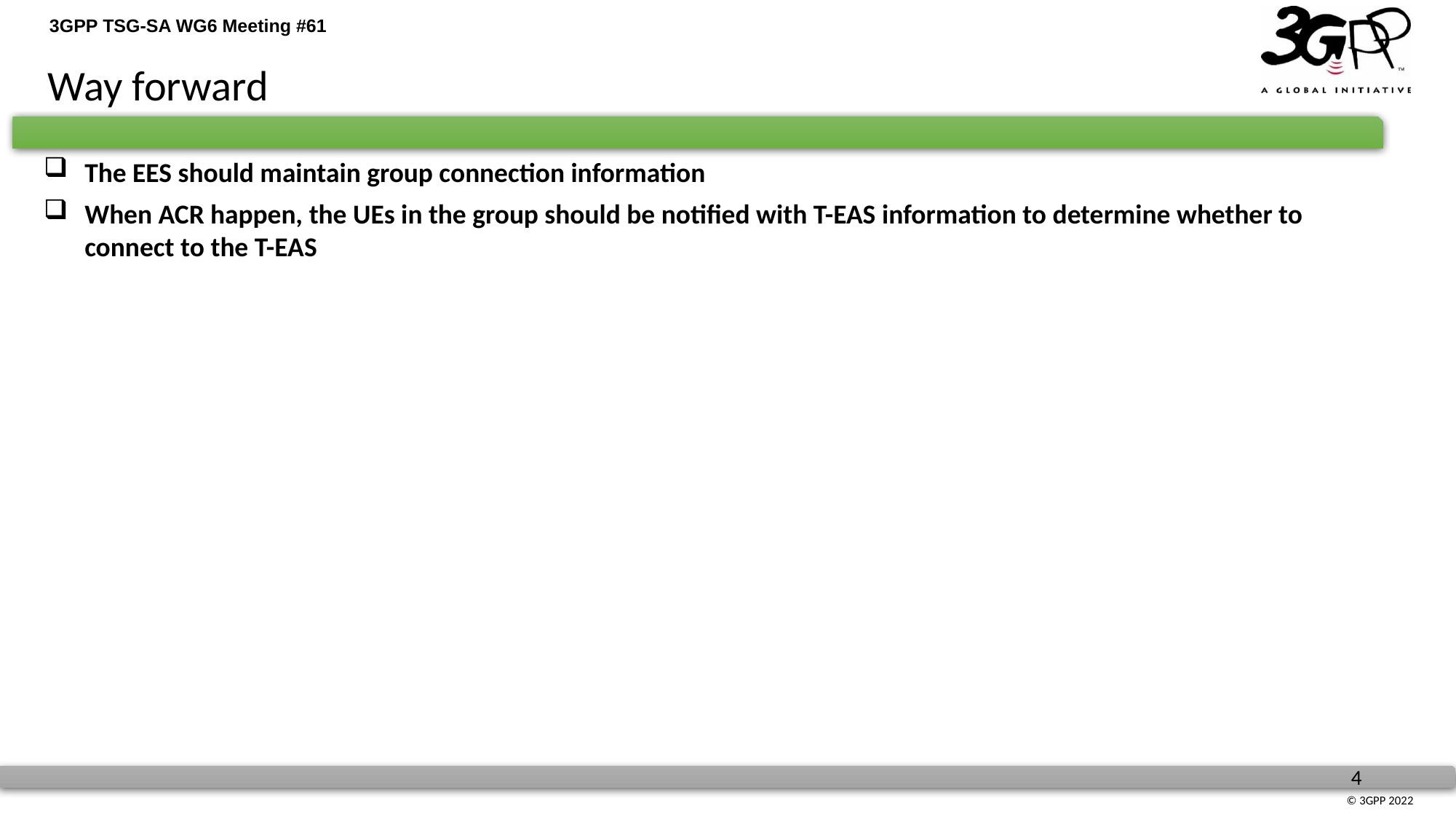

Way forward
The EES should maintain group connection information
When ACR happen, the UEs in the group should be notified with T-EAS information to determine whether to connect to the T-EAS